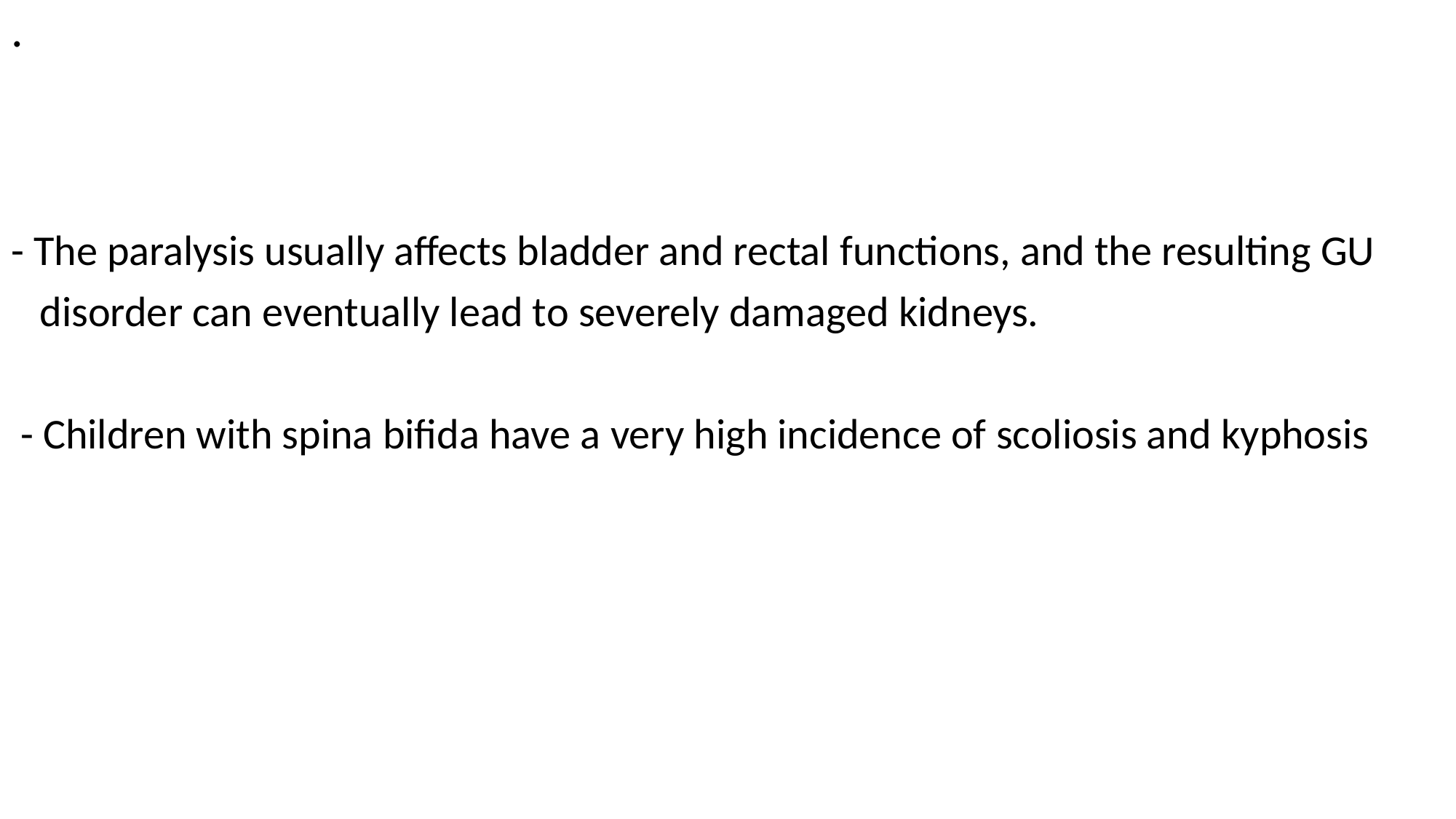

# .

- The paralysis usually affects bladder and rectal functions, and the resulting GU
   disorder can eventually lead to severely damaged kidneys.

 - Children with spina bifida have a very high incidence of scoliosis and kyphosis